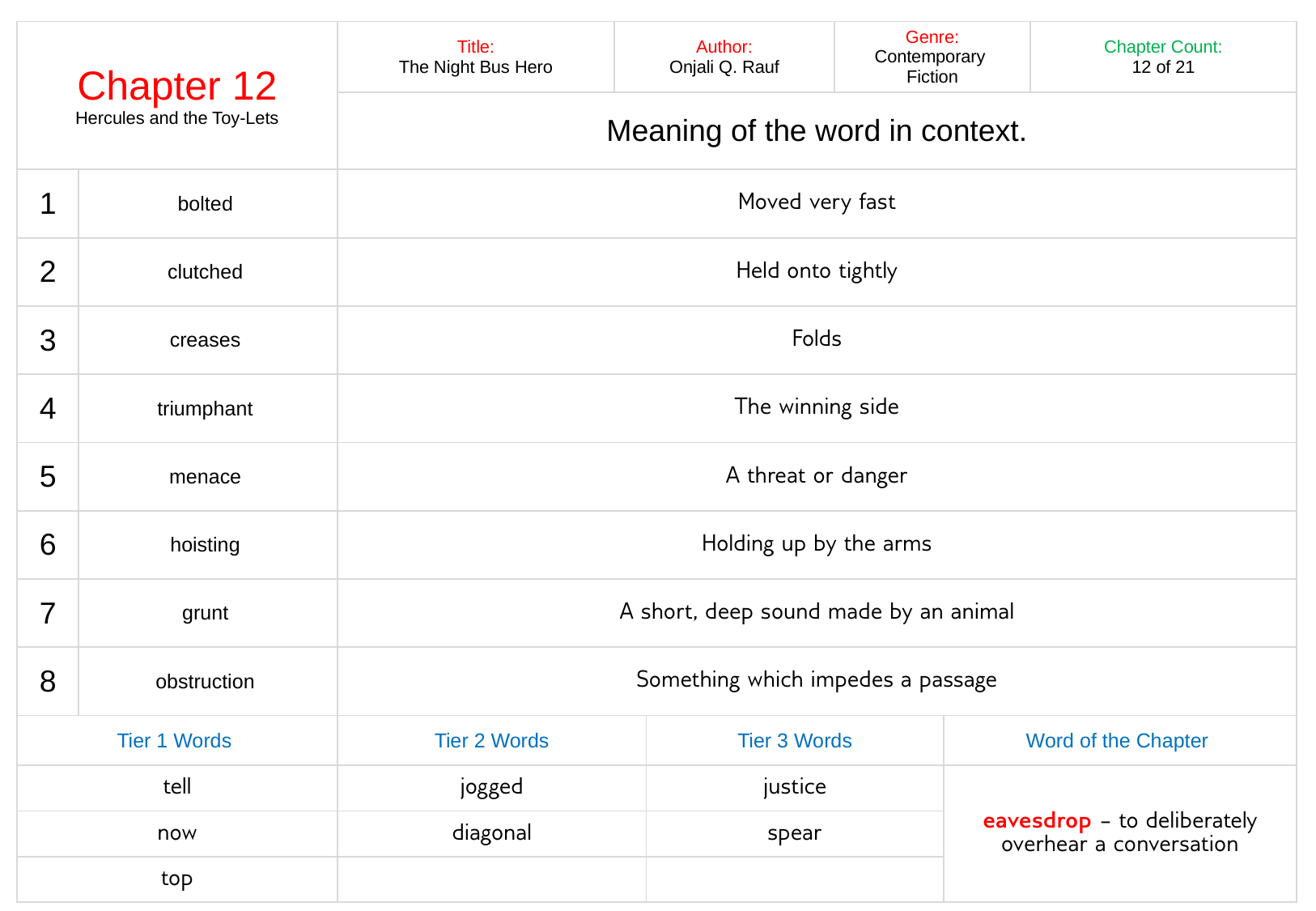

| Chapter 12 Hercules and the Toy-Lets |  | Title: The Night Bus Hero | Author: Onjali Q. Rauf |  | Genre: Contemporary Fiction | Chapter Word Count: 435 | Chapter Count: 12 of 21 |
| --- | --- | --- | --- | --- | --- | --- | --- |
|  |  | Meaning of the word in context. |  |  |  |  |  |
| 1 | bolted | Moved very fast |  |  |  |  |  |
| 2 | clutched | Held onto tightly |  |  |  |  |  |
| 3 | creases | Folds |  |  |  |  |  |
| 4 | triumphant | The winning side |  |  |  |  |  |
| 5 | menace | A threat or danger |  |  |  |  |  |
| 6 | hoisting | Holding up by the arms |  |  |  |  |  |
| 7 | grunt | A short, deep sound made by an animal |  |  |  |  |  |
| 8 | obstruction | Something which impedes a passage |  |  |  |  |  |
| Tier 1 Words |  | Tier 2 Words |  | Tier 3 Words |  | Word of the Chapter |  |
| tell |  | jogged |  | justice |  | eavesdrop – to deliberately overhear a conversation |  |
| now |  | diagonal |  | spear |  |  |  |
| top |  |  |  |  |  |  |  |